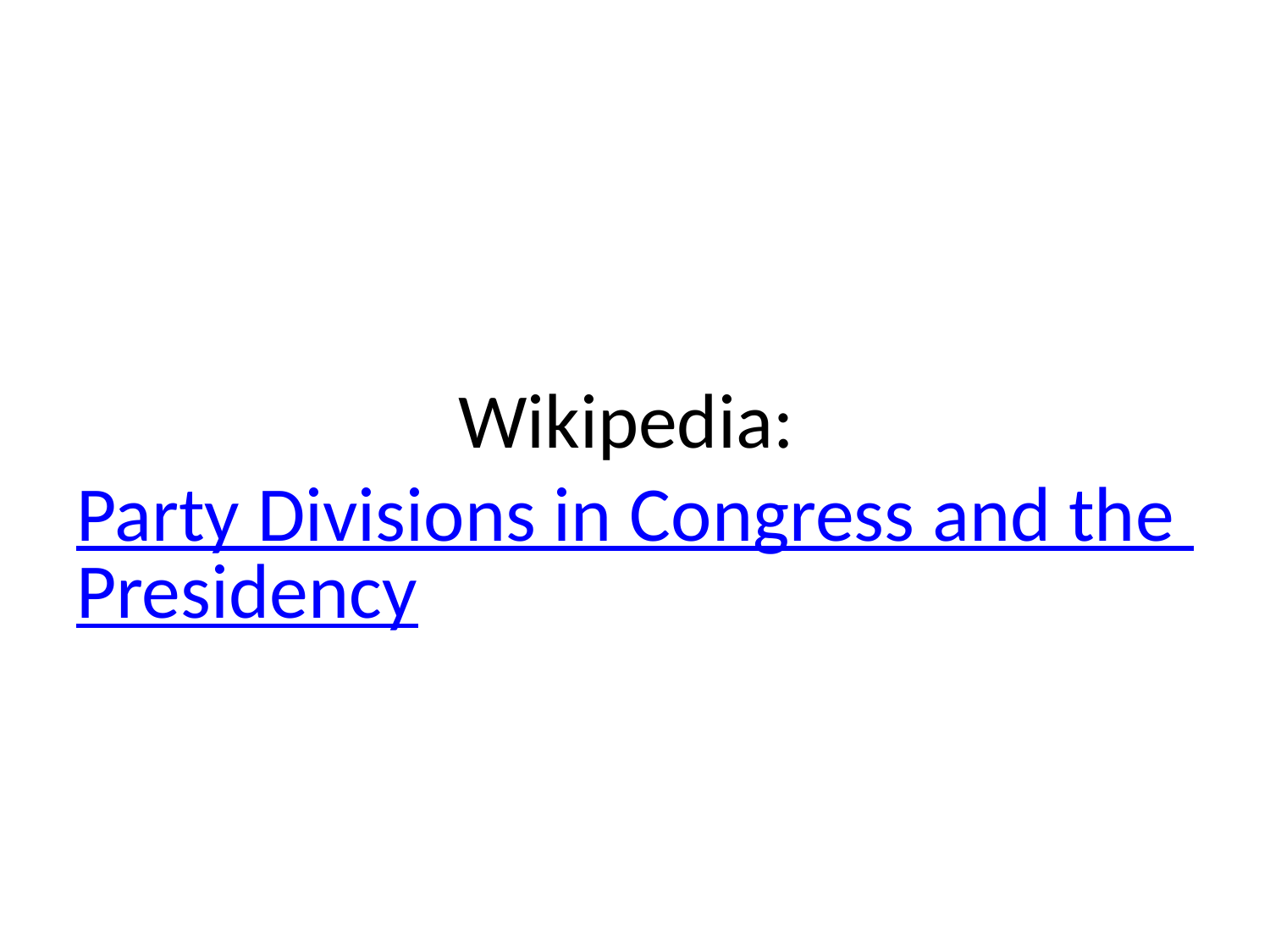

# Wikipedia: Party Divisions in Congress and the Presidency